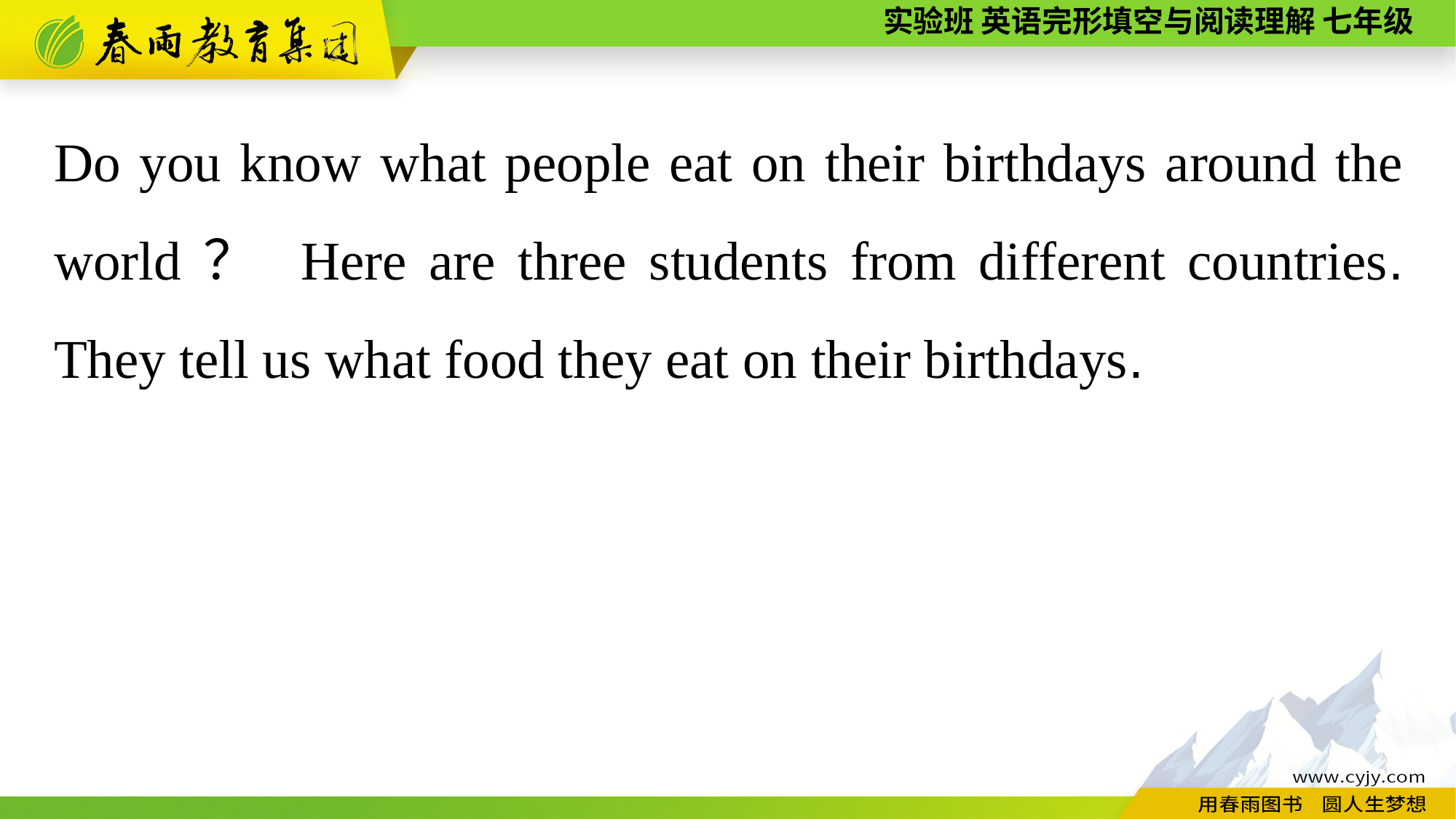

Do you know what people eat on their birthdays around the world？ Here are three students from different countries. They tell us what food they eat on their birthdays.